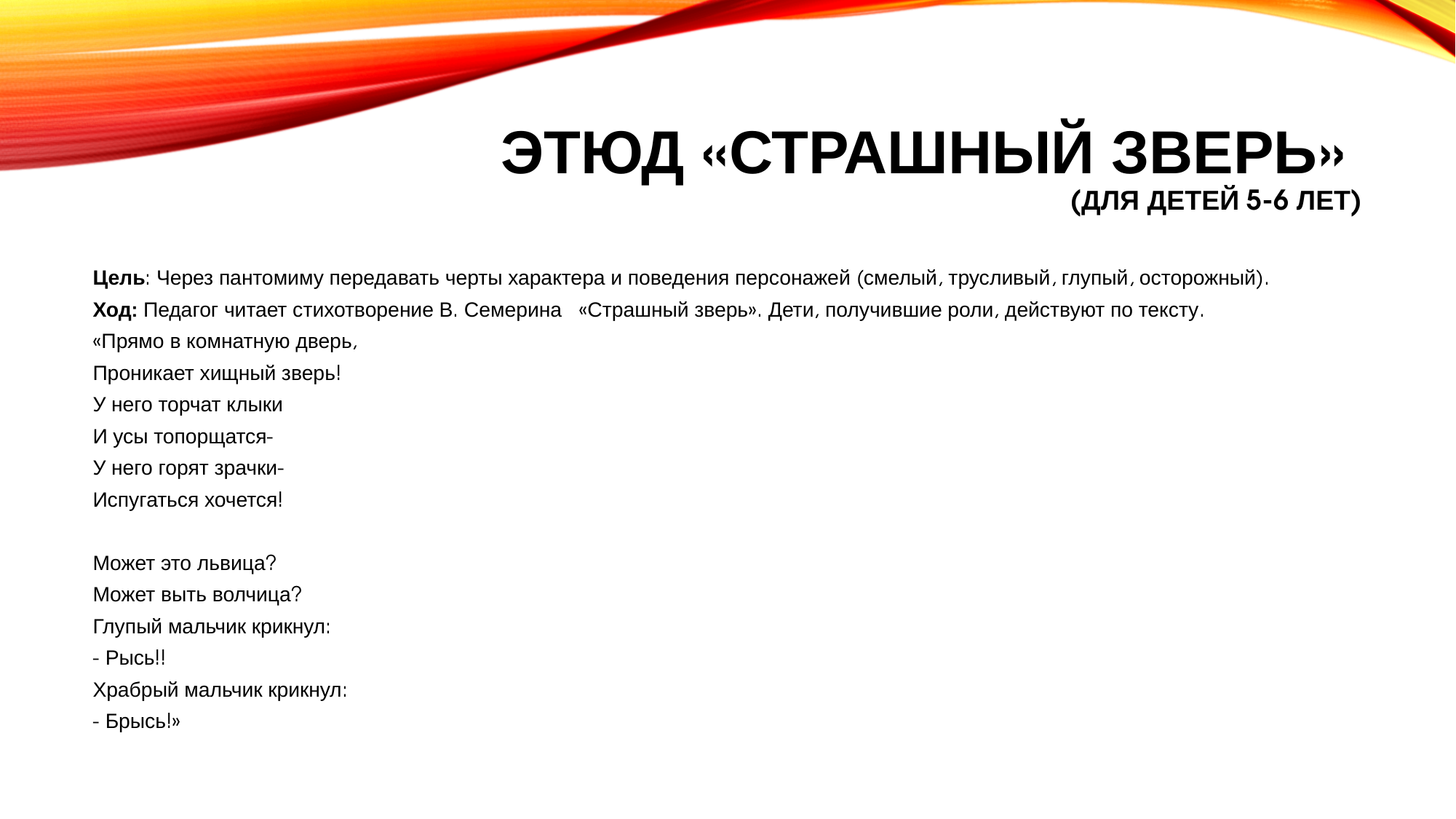

# Этюд «Страшный зверь» (для детей 5-6 лет)
Цель: Через пантомиму передавать черты характера и поведения персонажей (смелый, трусливый, глупый, осторожный).
Ход: Педагог читает стихотворение В. Семерина   «Страшный зверь». Дети, получившие роли, действуют по тексту.
«Прямо в комнатную дверь,
Проникает хищный зверь!
У него торчат клыки
И усы топорщатся-
У него горят зрачки-
Испугаться хочется!

Может это львица?
Может выть волчица?
Глупый мальчик крикнул:
- Рысь!!
Храбрый мальчик крикнул:
- Брысь!»